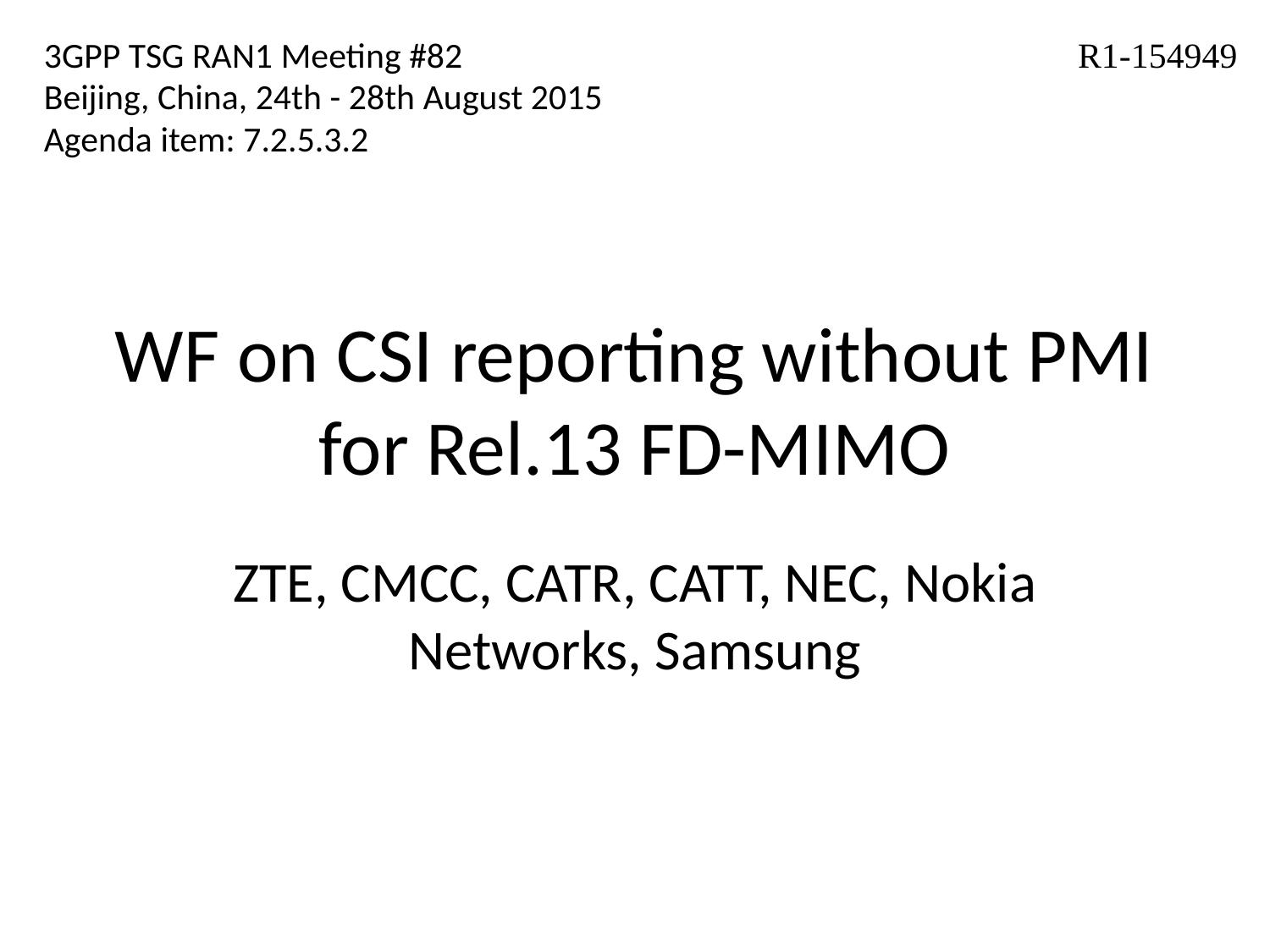

3GPP TSG RAN1 Meeting #82
Beijing, China, 24th - 28th August 2015
Agenda item: 7.2.5.3.2
R1-154949
# WF on CSI reporting without PMI for Rel.13 FD-MIMO
ZTE, CMCC, CATR, CATT, NEC, Nokia Networks, Samsung